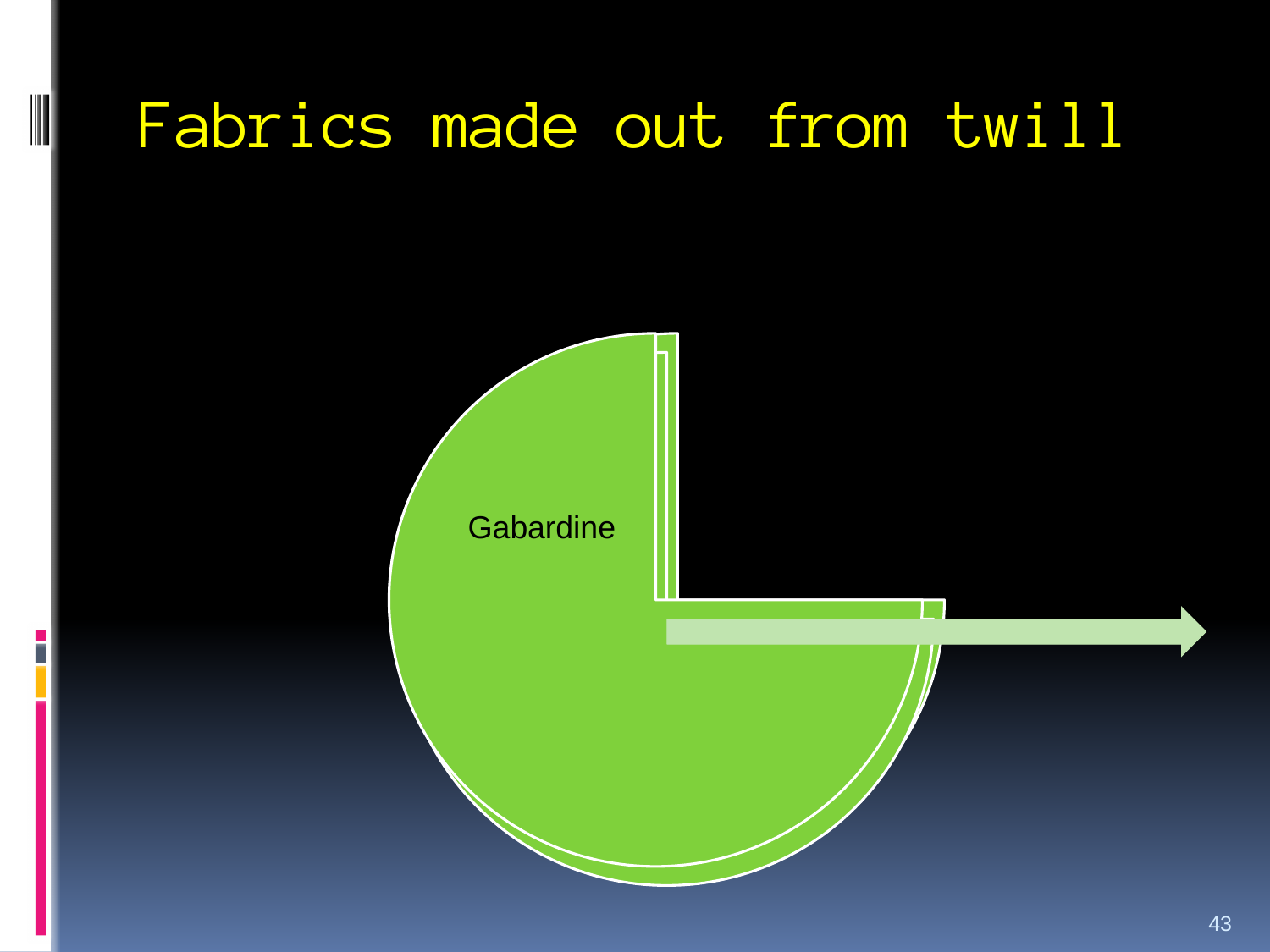

# Fabrics made out from twill
Drill
Denim
Gabardine
43